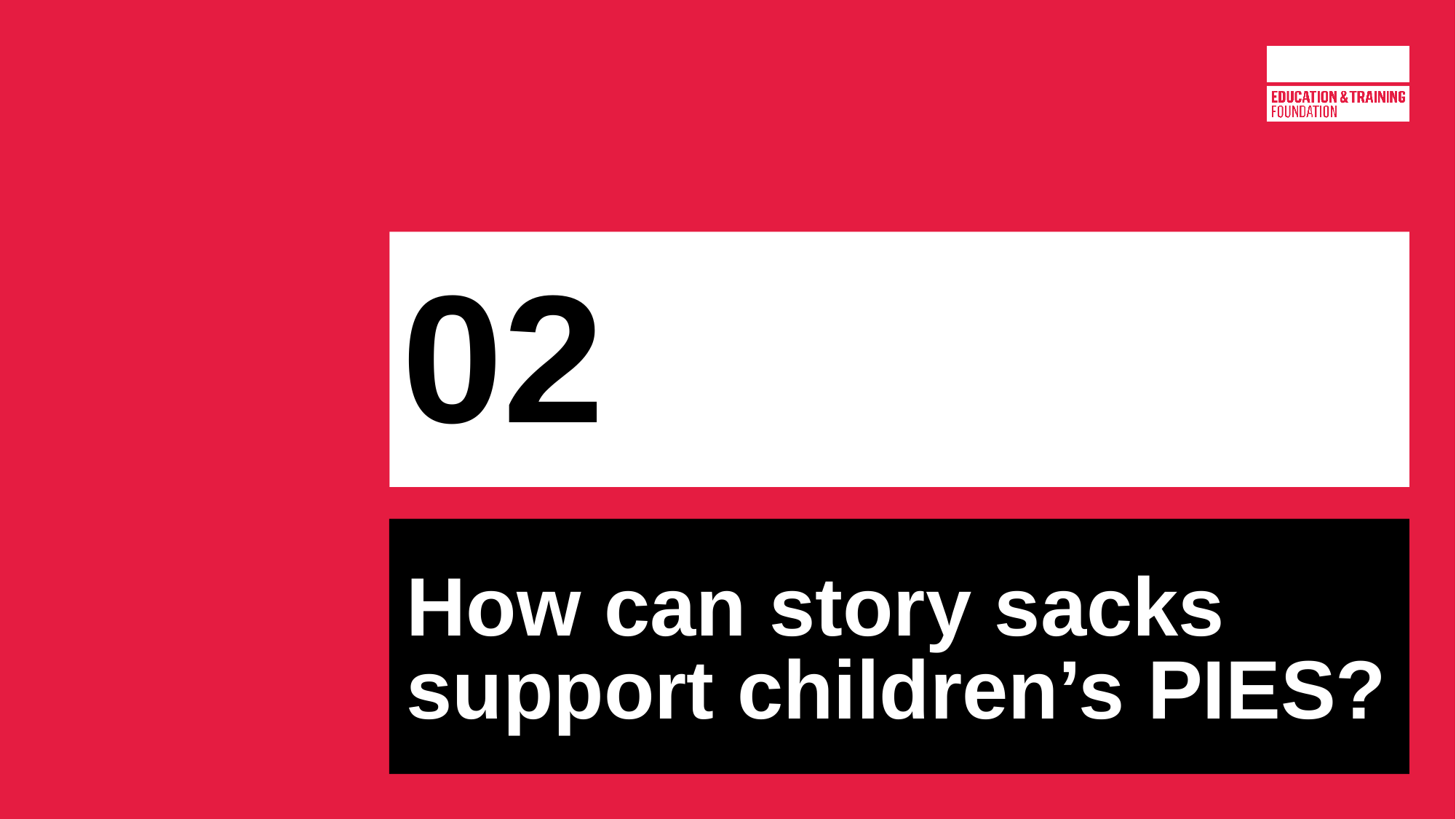

# 02
How can story sacks support children’s PIES?